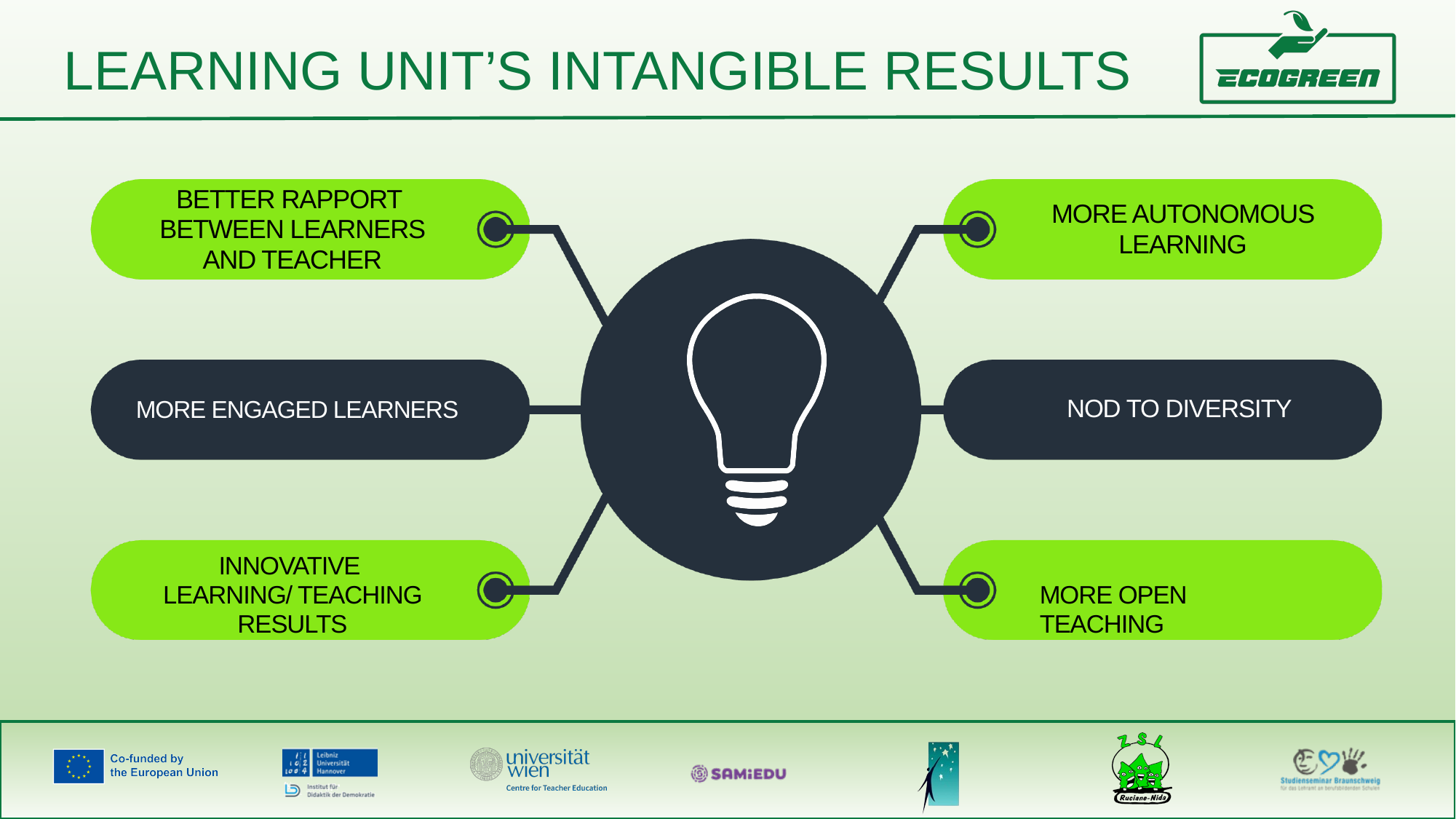

LEARNING UNIT’S INTANGIBLE RESULTS

BETTER RAPPORT
BETWEEN LEARNERS AND TEACHER
MORE AUTONOMOUS LEARNING

NOD TO DIVERSITY
MORE ENGAGED LEARNERS
INNOVATIVE  LEARNING/ TEACHING RESULTS
MORE OPEN TEACHING